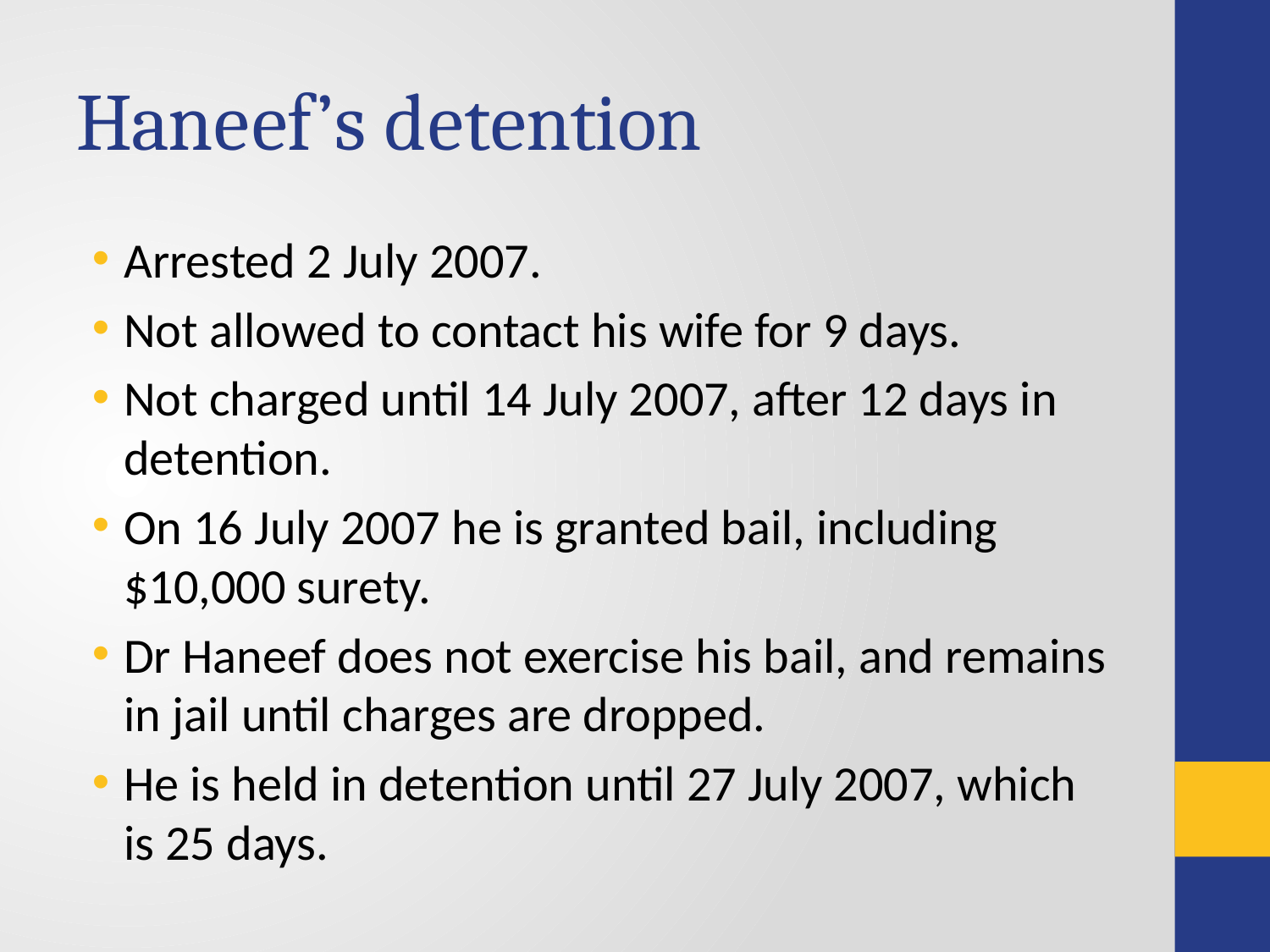

# Haneef’s detention
Arrested 2 July 2007.
Not allowed to contact his wife for 9 days.
Not charged until 14 July 2007, after 12 days in detention.
On 16 July 2007 he is granted bail, including $10,000 surety.
Dr Haneef does not exercise his bail, and remains in jail until charges are dropped.
He is held in detention until 27 July 2007, which is 25 days.